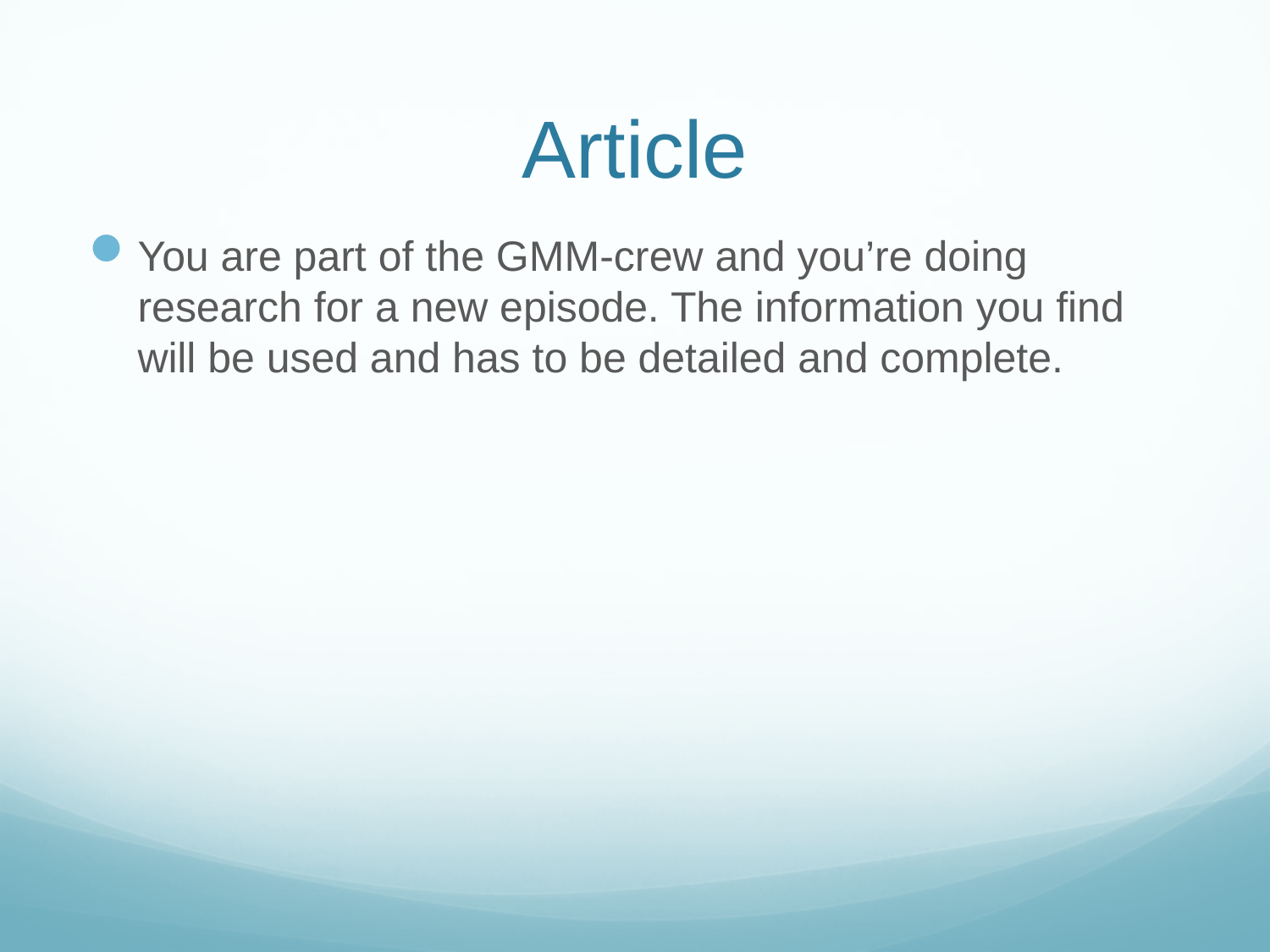

# Article
You are part of the GMM-crew and you’re doing research for a new episode. The information you find will be used and has to be detailed and complete.